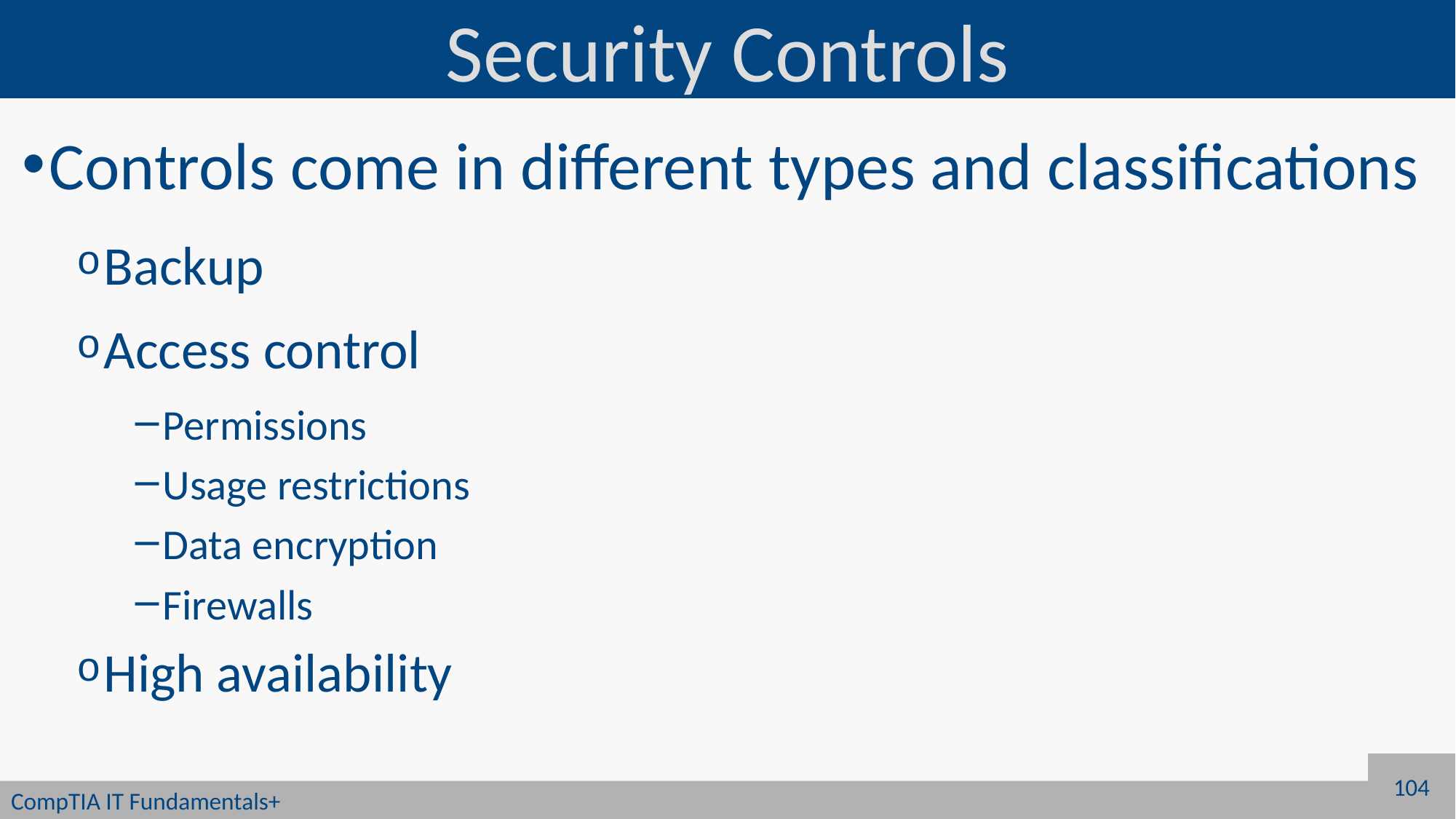

# Security Controls
Controls come in different types and classifications
Backup
Access control
Permissions
Usage restrictions
Data encryption
Firewalls
High availability

104
CompTIA IT Fundamentals+